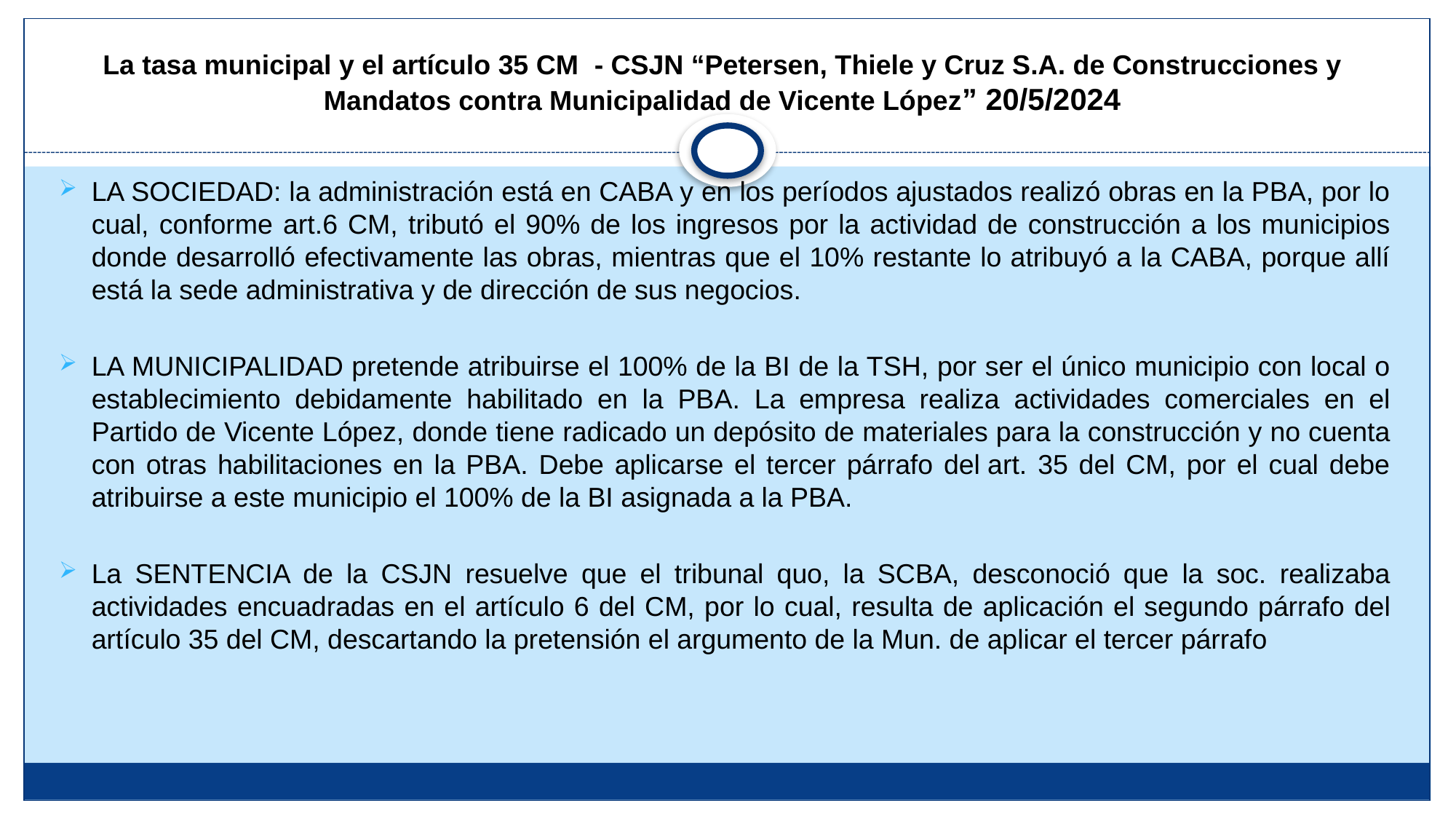

# La tasa municipal y el artículo 35 CM  - CSJN “Petersen, Thiele y Cruz S.A. de Construcciones y Mandatos contra Municipalidad de Vicente López” 20/5/2024
LA SOCIEDAD: la administración está en CABA y en los períodos ajustados realizó obras en la PBA, por lo cual, conforme art.6 CM, tributó el 90% de los ingresos por la actividad de construcción a los municipios donde desarrolló efectivamente las obras, mientras que el 10% restante lo atribuyó a la CABA, porque allí está la sede administrativa y de dirección de sus negocios.

LA MUNICIPALIDAD pretende atribuirse el 100% de la BI de la TSH, por ser el único municipio con local o establecimiento debidamente habilitado en la PBA. La empresa realiza actividades comerciales en el Partido de Vicente López, donde tiene radicado un depósito de materiales para la construcción y no cuenta con otras habilitaciones en la PBA. Debe aplicarse el tercer párrafo del art. 35 del CM, por el cual debe atribuirse a este municipio el 100% de la BI asignada a la PBA.

La SENTENCIA de la CSJN resuelve que el tribunal quo, la SCBA, desconoció que la soc. realizaba actividades encuadradas en el artículo 6 del CM, por lo cual, resulta de aplicación el segundo párrafo del artículo 35 del CM, descartando la pretensión el argumento de la Mun. de aplicar el tercer párrafo